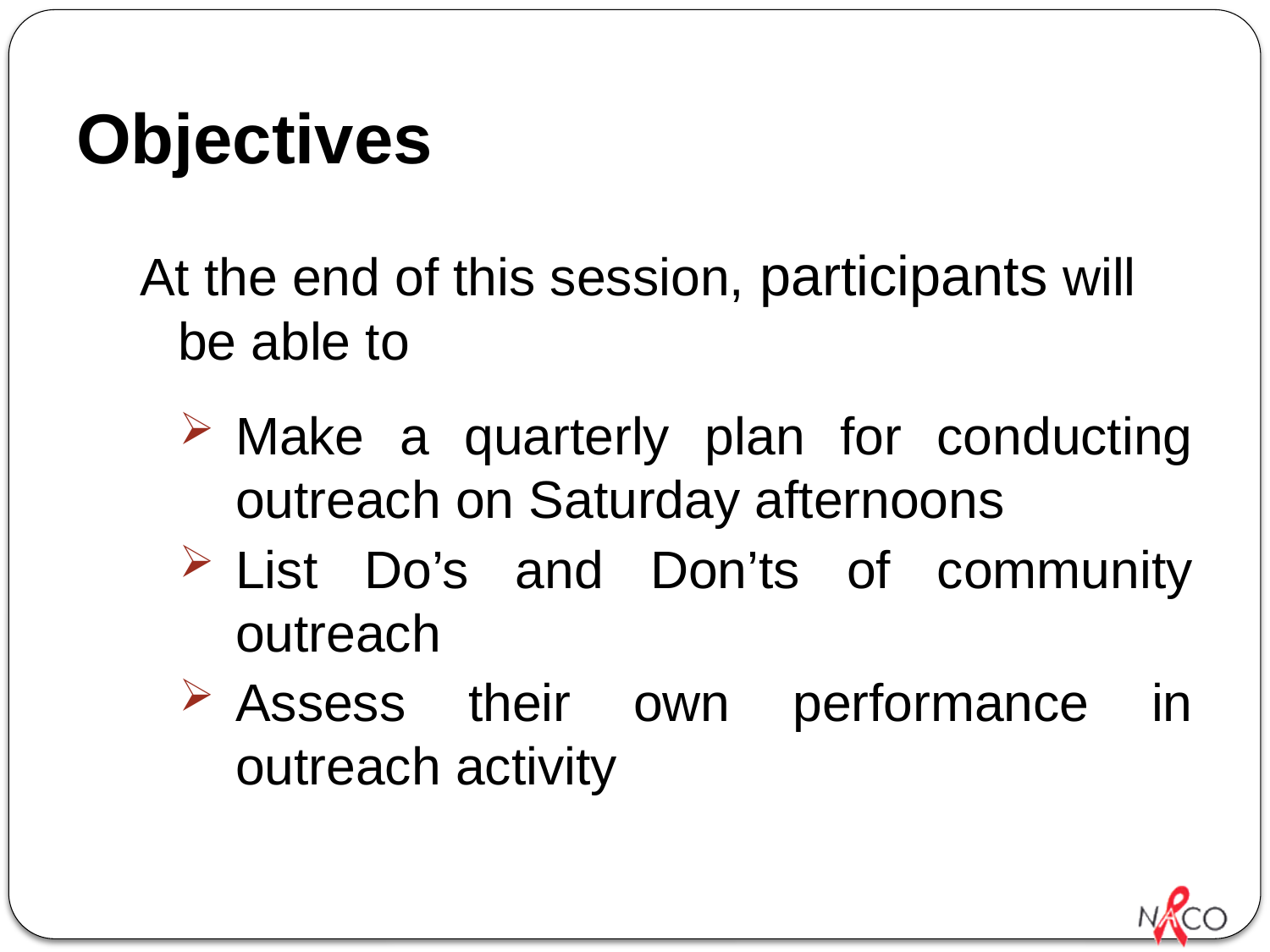

# Objectives
At the end of this session, participants will be able to
Make a quarterly plan for conducting outreach on Saturday afternoons
List Do’s and Don’ts of community outreach
Assess their own performance in outreach activity